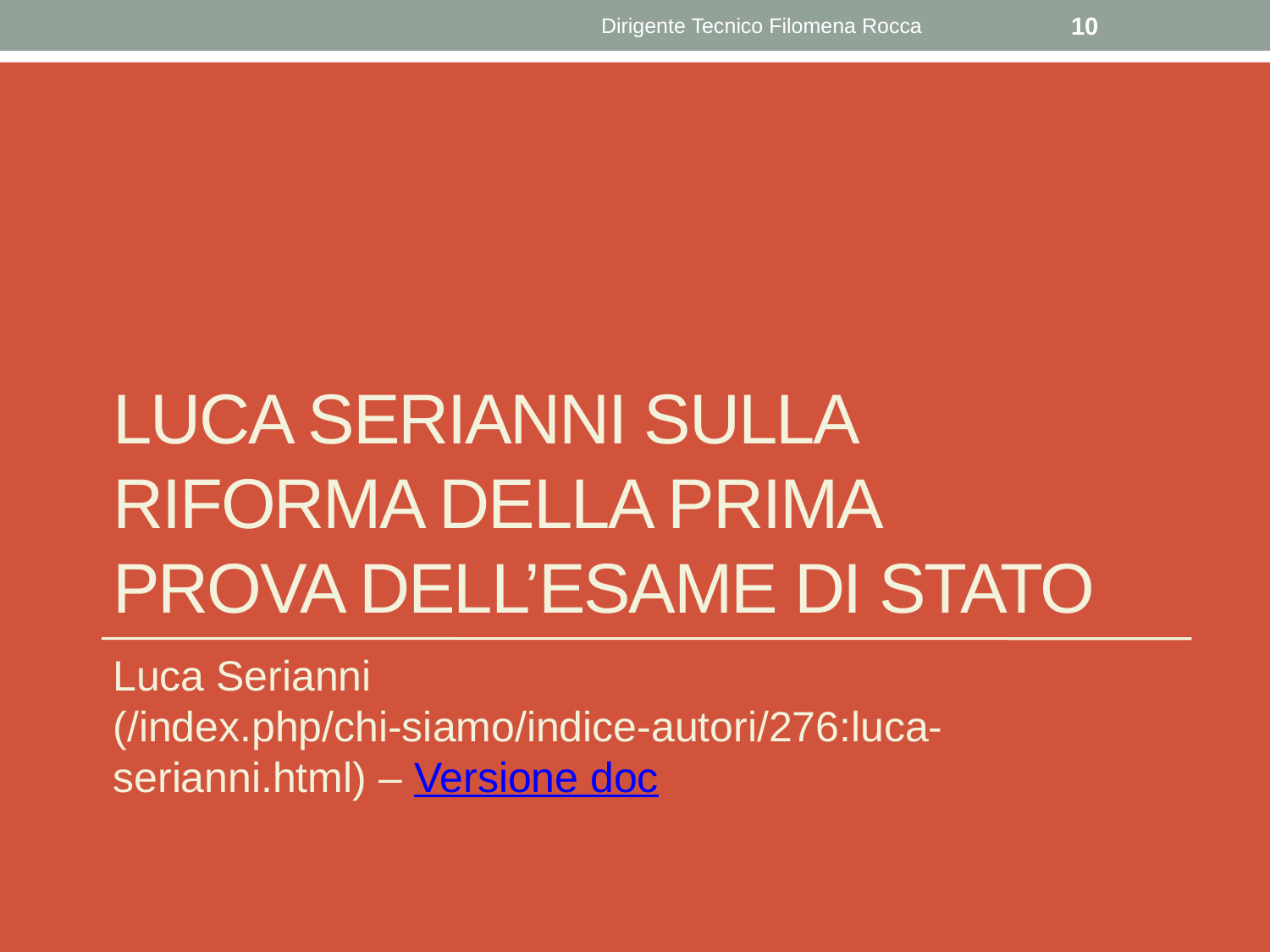

Dirigente Tecnico Filomena Rocca
10
# Luca Serianni sulla riforma della prima prova dell’Esame di Stato
Luca Serianni (/index.php/chi-siamo/indice-autori/276:luca-serianni.html) – Versione doc